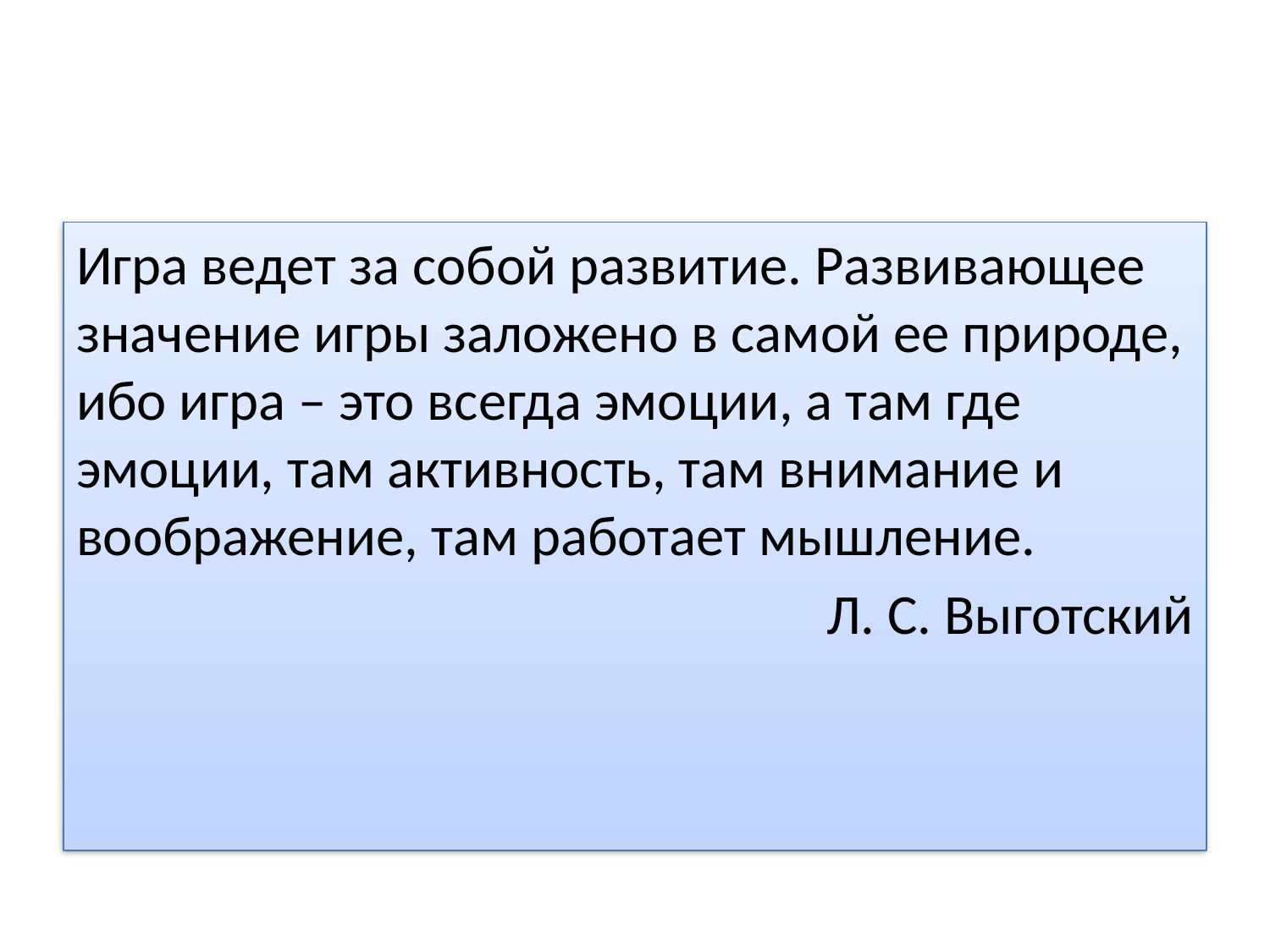

Игра ведет за собой развитие. Развивающее значение игры заложено в самой ее природе, ибо игра – это всегда эмоции, а там где эмоции, там активность, там внимание и воображение, там работает мышление.
Л. С. Выготский